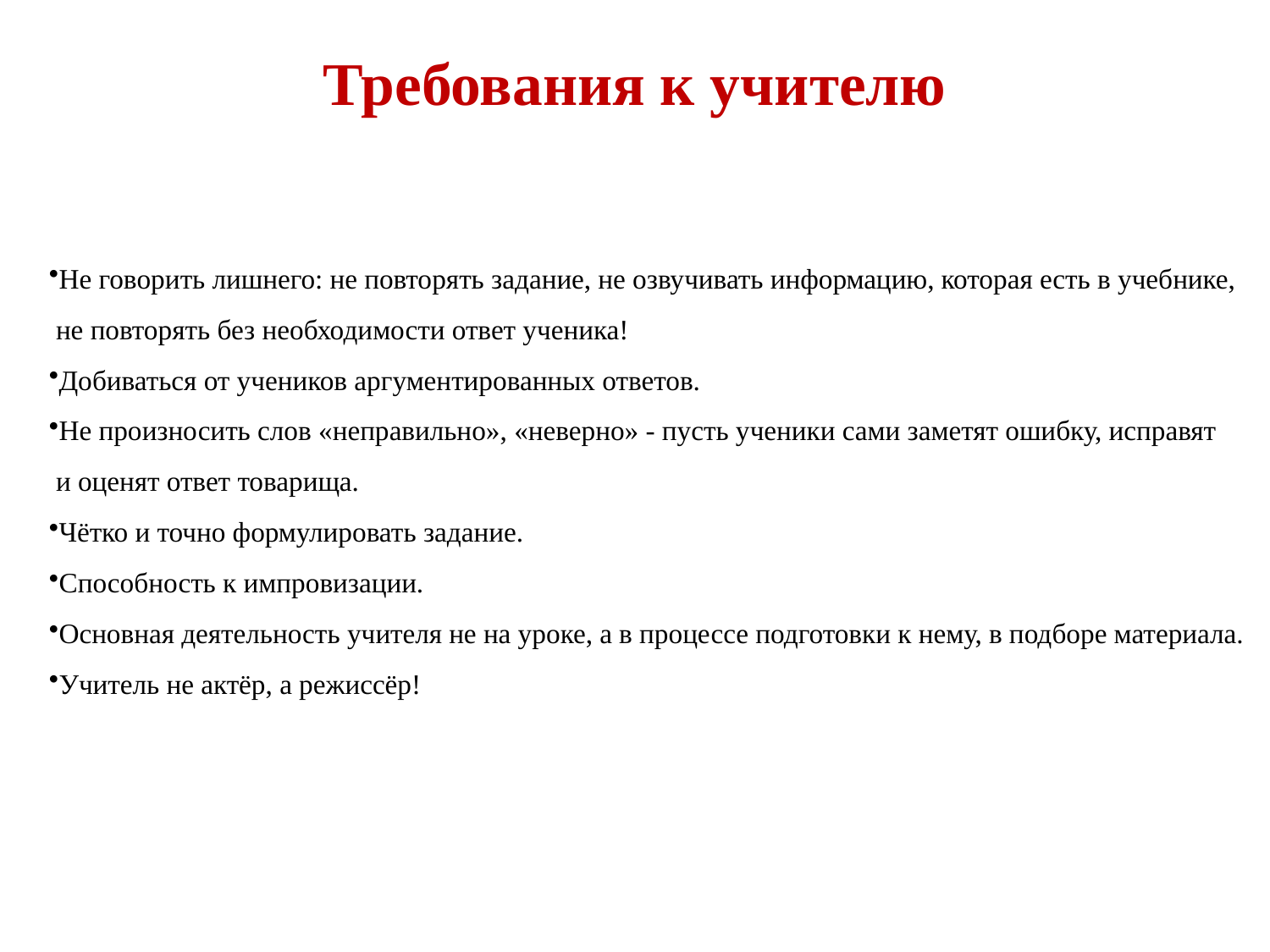

# Требования к учителю

Не говорить лишнего: не повторять задание, не озвучивать информацию, которая есть в учебнике,
 не повторять без необходимости ответ ученика!
Добиваться от учеников аргументированных ответов.
Не произносить слов «неправильно», «неверно» - пусть ученики сами заметят ошибку, исправят
 и оценят ответ товарища.
Чётко и точно формулировать задание.
Способность к импровизации.
Основная деятельность учителя не на уроке, а в процессе подготовки к нему, в подборе материала.
Учитель не актёр, а режиссёр!